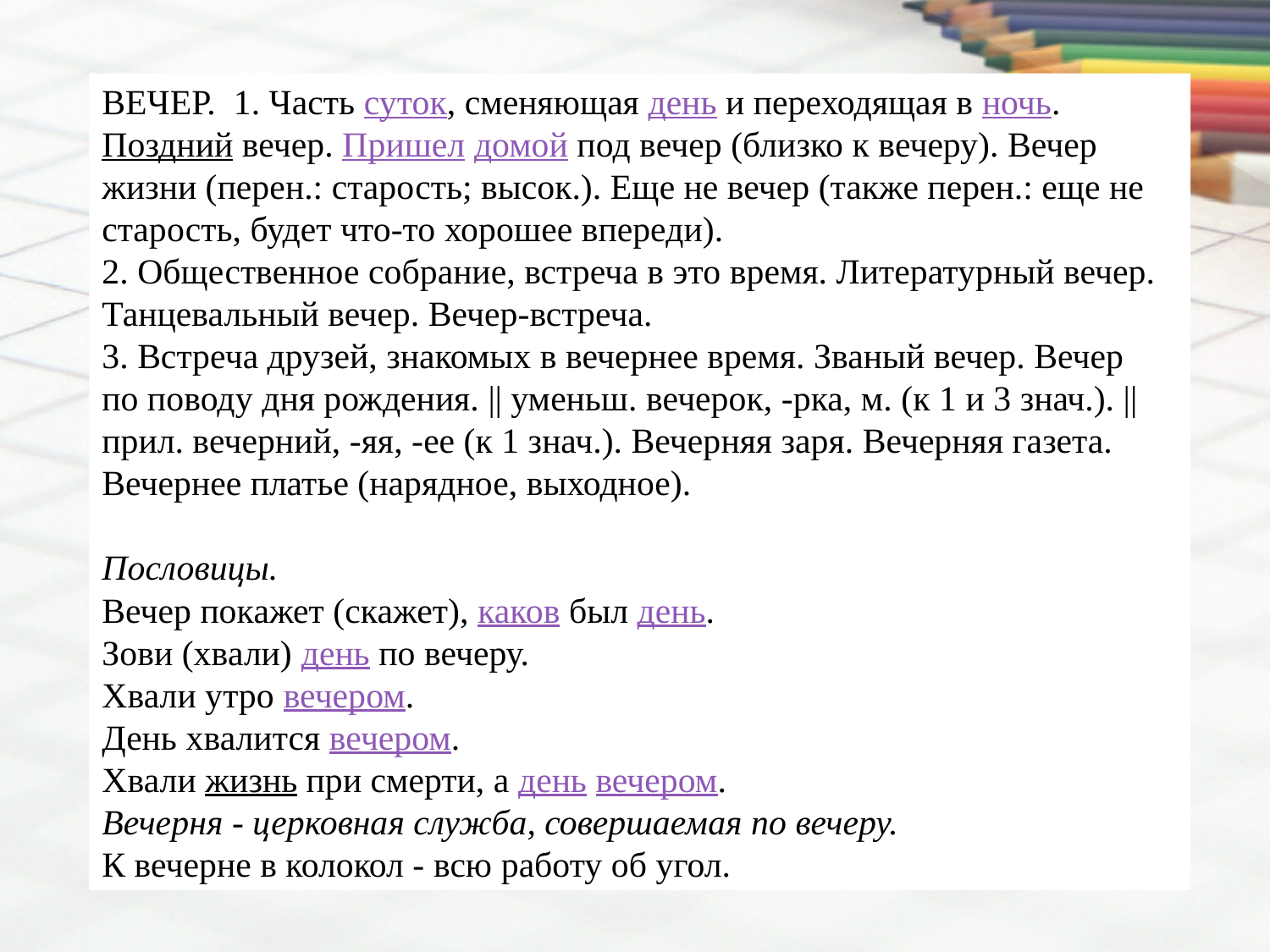

ВЕЧЕР.  1. Часть суток, сменяющая день и переходящая в ночь. Поздний вечер. Пришел домой под вечер (близко к вечеру). Вечер жизни (перен.: старость; высок.). Еще не вечер (также перен.: еще не старость, будет что-то хорошее впереди).
2. Общественное собрание, встреча в это время. Литературный вечер. Танцевальный вечер. Вечер-встреча.
3. Встреча друзей, знакомых в вечернее время. Званый вечер. Вечер  по поводу дня рождения. || уменьш. вечерок, -рка, м. (к 1 и 3 знач.). || прил. вечерний, -яя, -ее (к 1 знач.). Вечерняя заря. Вечерняя газета. Вечернее платье (нарядное, выходное).

Пословицы.
Вечер покажет (скажет), каков был день.
Зови (хвали) день по вечеру.
Хвали утро вечером.
День хвалится вечером.
Хвали жизнь при смерти, а день вечером.
Вечерня - церковная служба, совершаемая по вечеру.
К вечерне в колокол - всю работу об угол.